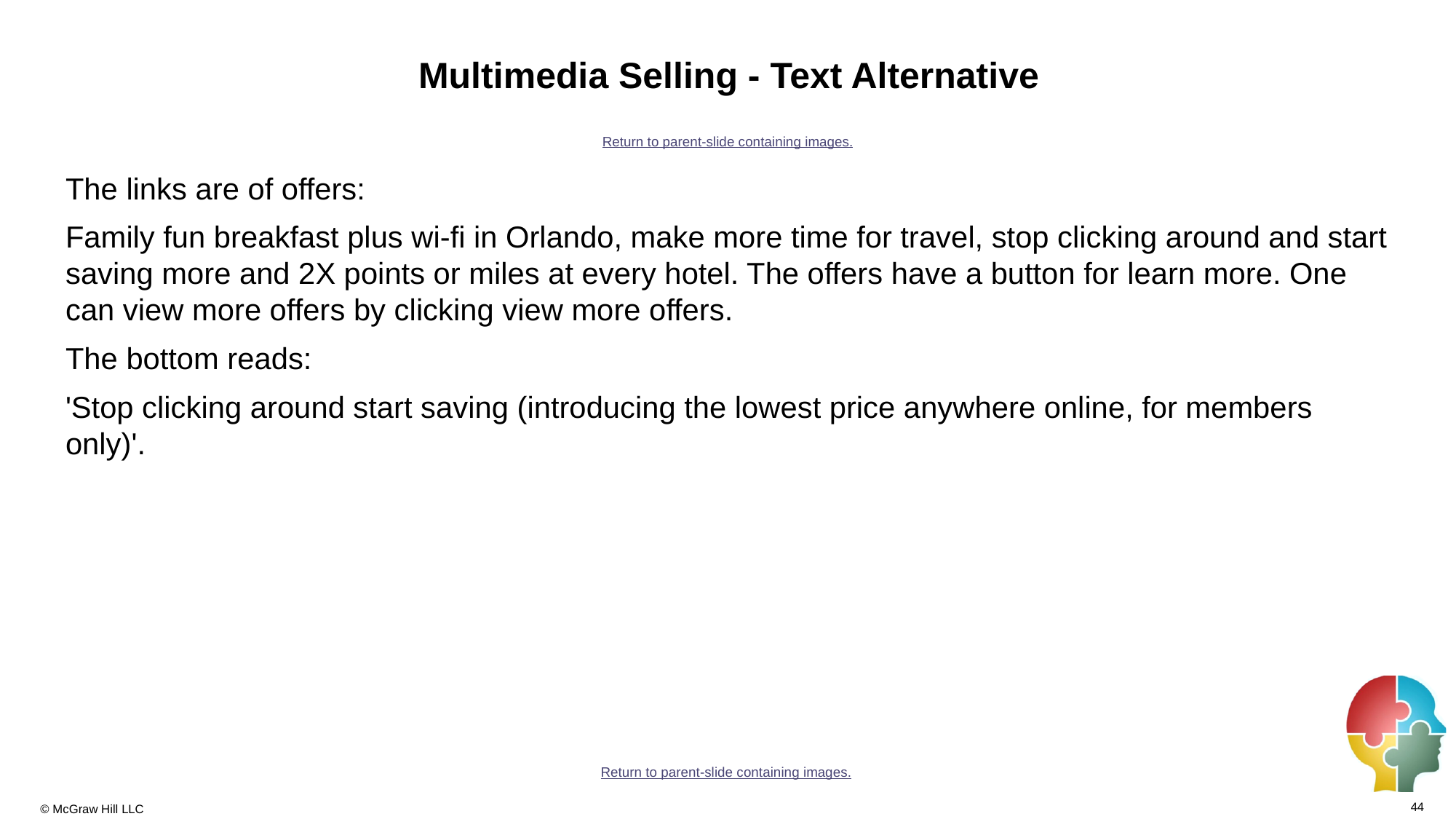

# Multimedia Selling - Text Alternative
Return to parent-slide containing images.
The links are of offers:
Family fun breakfast plus wi-fi in Orlando, make more time for travel, stop clicking around and start saving more and 2X points or miles at every hotel. The offers have a button for learn more. One can view more offers by clicking view more offers.
The bottom reads:
'Stop clicking around start saving (introducing the lowest price anywhere online, for members only)'.
Return to parent-slide containing images.
44